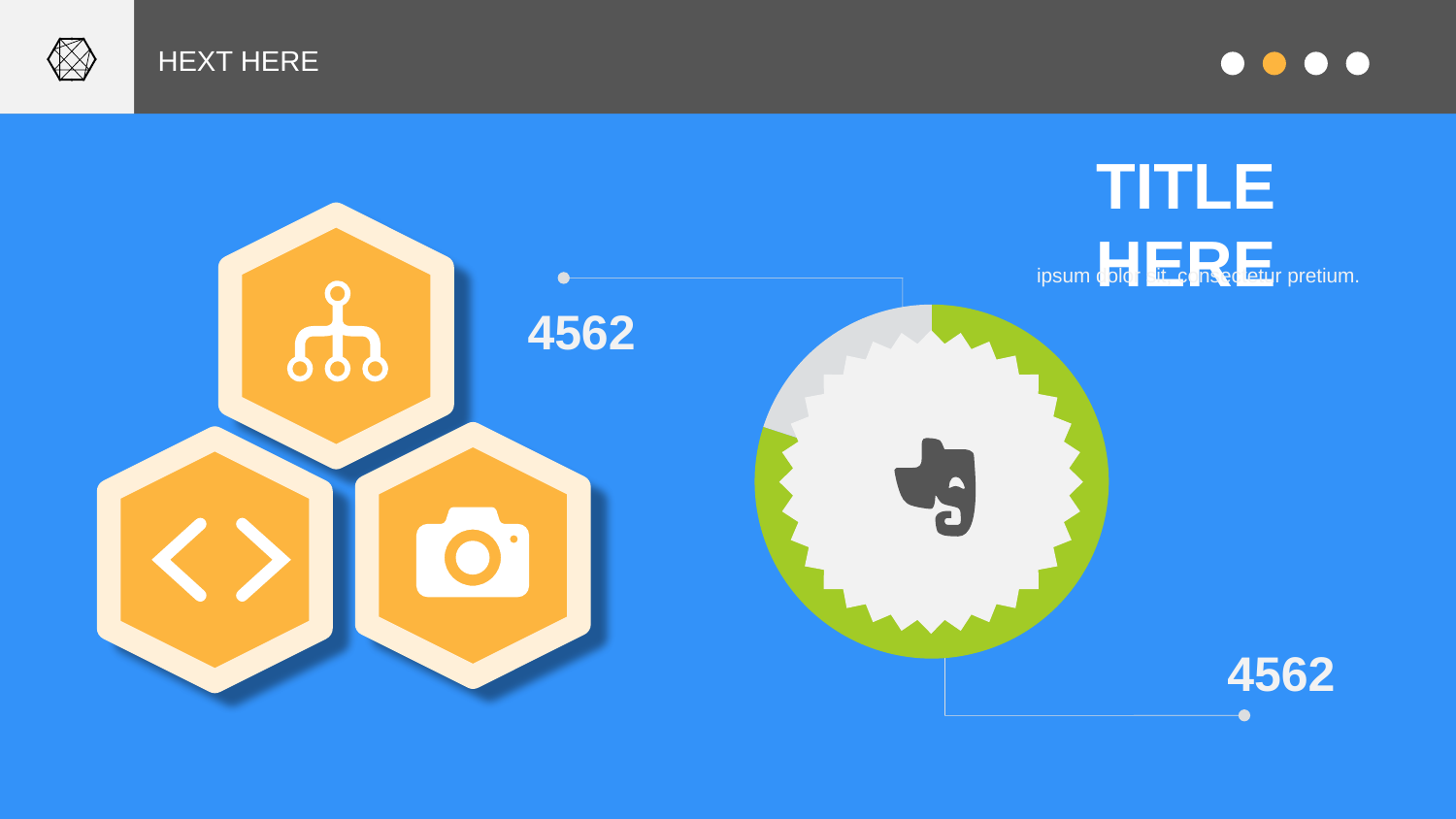

HEXT HERE

TITLE HERE

ipsum dolor sit, consectetur pretium.

4562

### Chart

| Category | Region 1 |
|---|---|
| Active | 80.0 |
| non Active | 20.0 |

4562